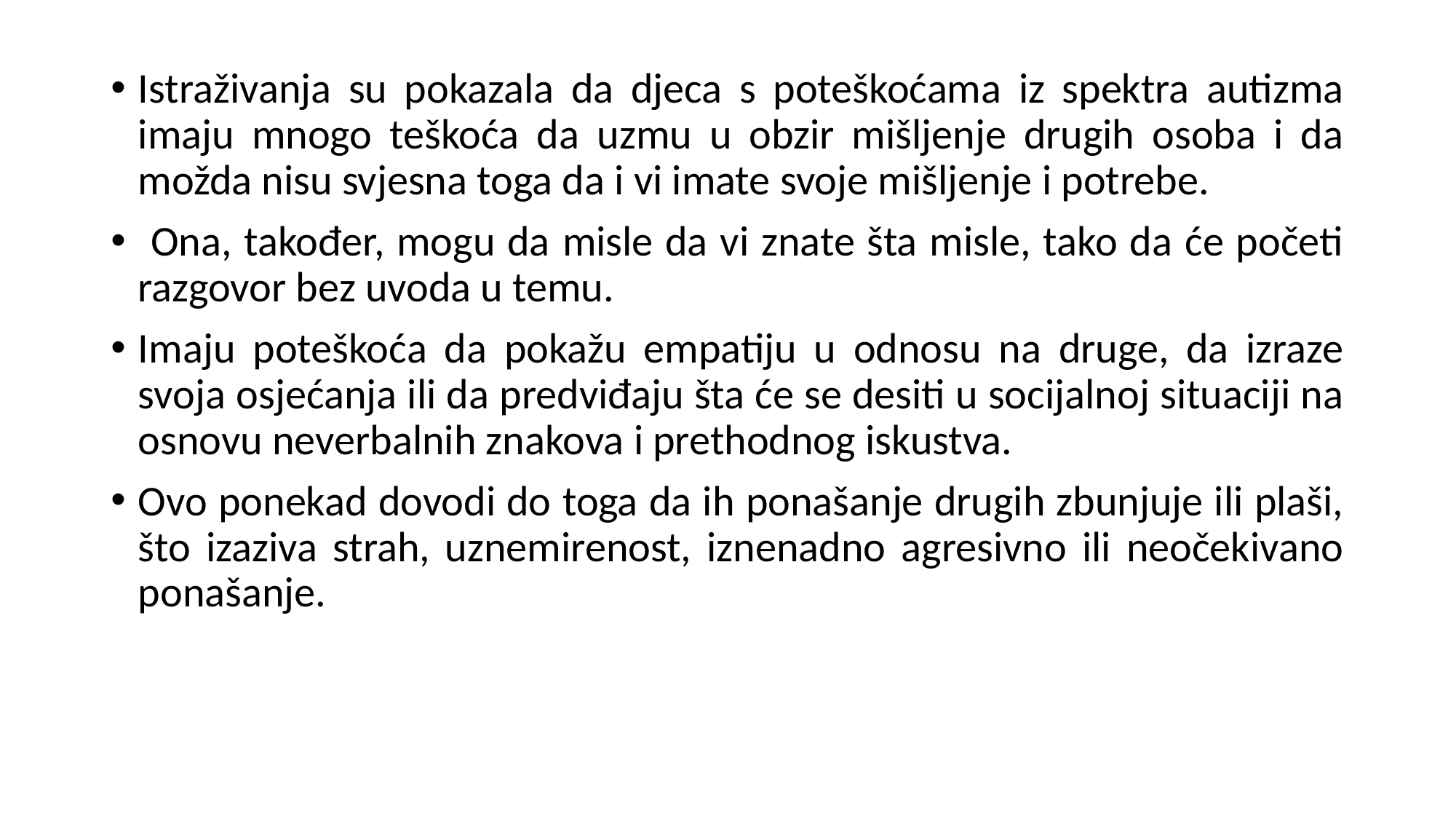

Istraživanja su pokazala da djeca s poteškoćama iz spektra autizma imaju mnogo teškoća da uzmu u obzir mišljenje drugih osoba i da možda nisu svjesna toga da i vi imate svoje mišljenje i potrebe.
 Ona, također, mogu da misle da vi znate šta misle, tako da će početi razgovor bez uvoda u temu.
Imaju poteškoća da pokažu empatiju u odnosu na druge, da izraze svoja osjećanja ili da predviđaju šta će se desiti u socijalnoj situaciji na osnovu neverbalnih znakova i prethodnog iskustva.
Ovo ponekad dovodi do toga da ih ponašanje drugih zbunjuje ili plaši, što izaziva strah, uznemirenost, iznenadno agresivno ili neočekivano ponašanje.